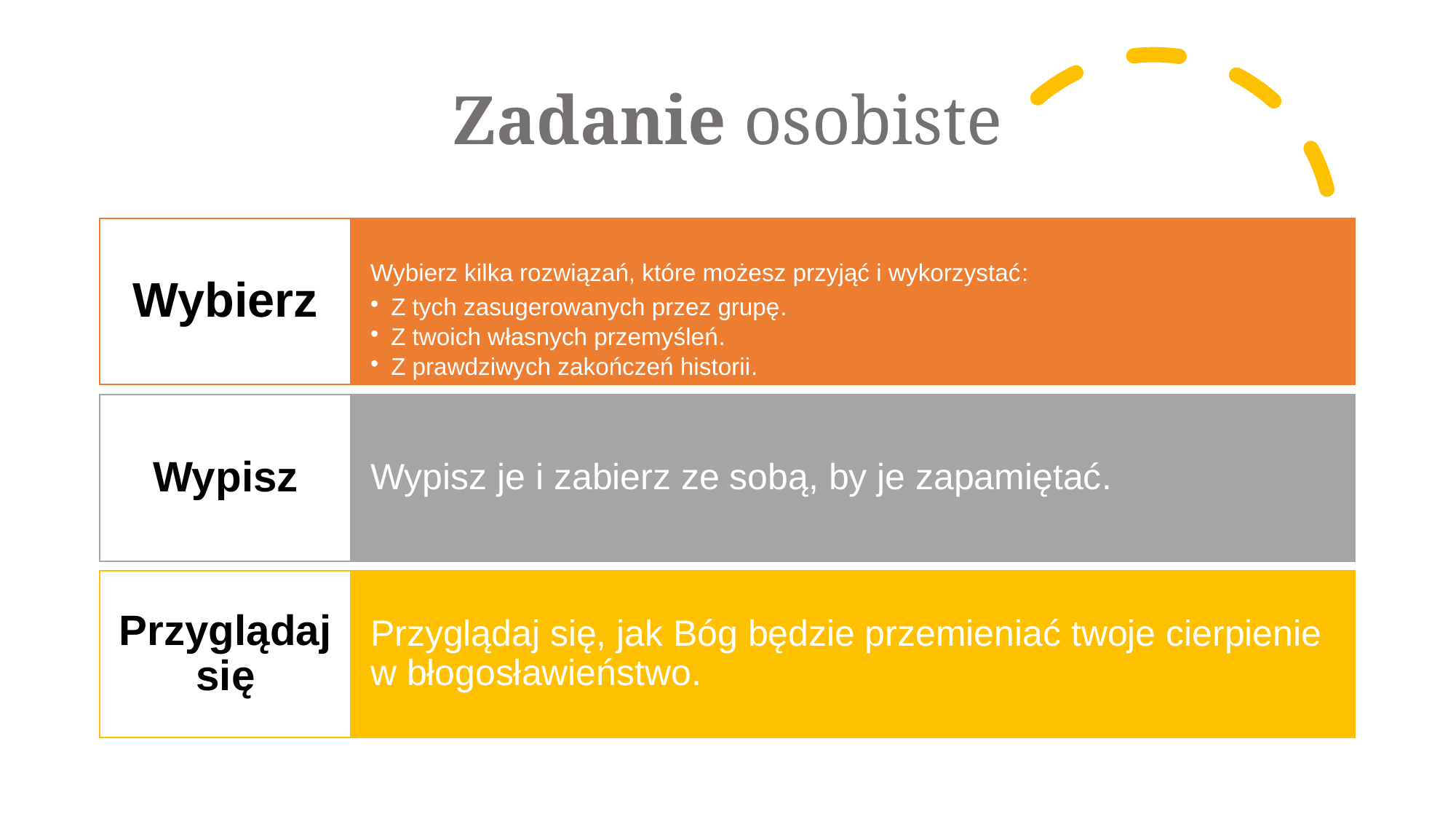

# Zadanie osobiste

Wybierz kilka rozwiązań, które możesz przyjąć i wykorzystać:
Z tych zasugerowanych przez grupę.
Z twoich własnych przemyśleń.
Z prawdziwych zakończeń historii.
Wybierz
Wypisz je i zabierz ze sobą, by je zapamiętać.
Wypisz
Przyglądaj się, jak Bóg będzie przemieniać twoje cierpienie
w błogosławieństwo.
Przyglądaj się